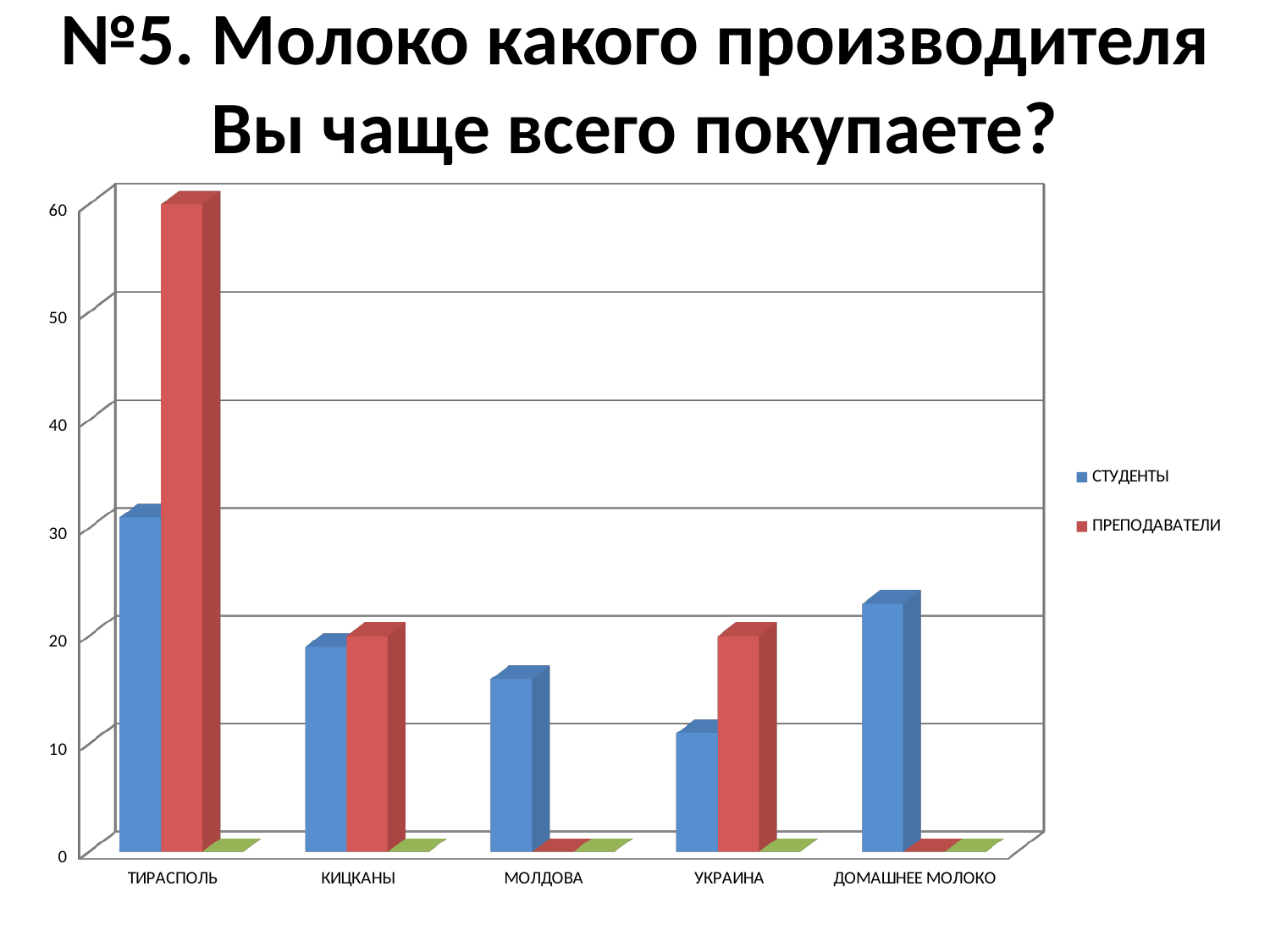

# №5. Молоко какого производителя Вы чаще всего покупаете?

[unsupported chart]